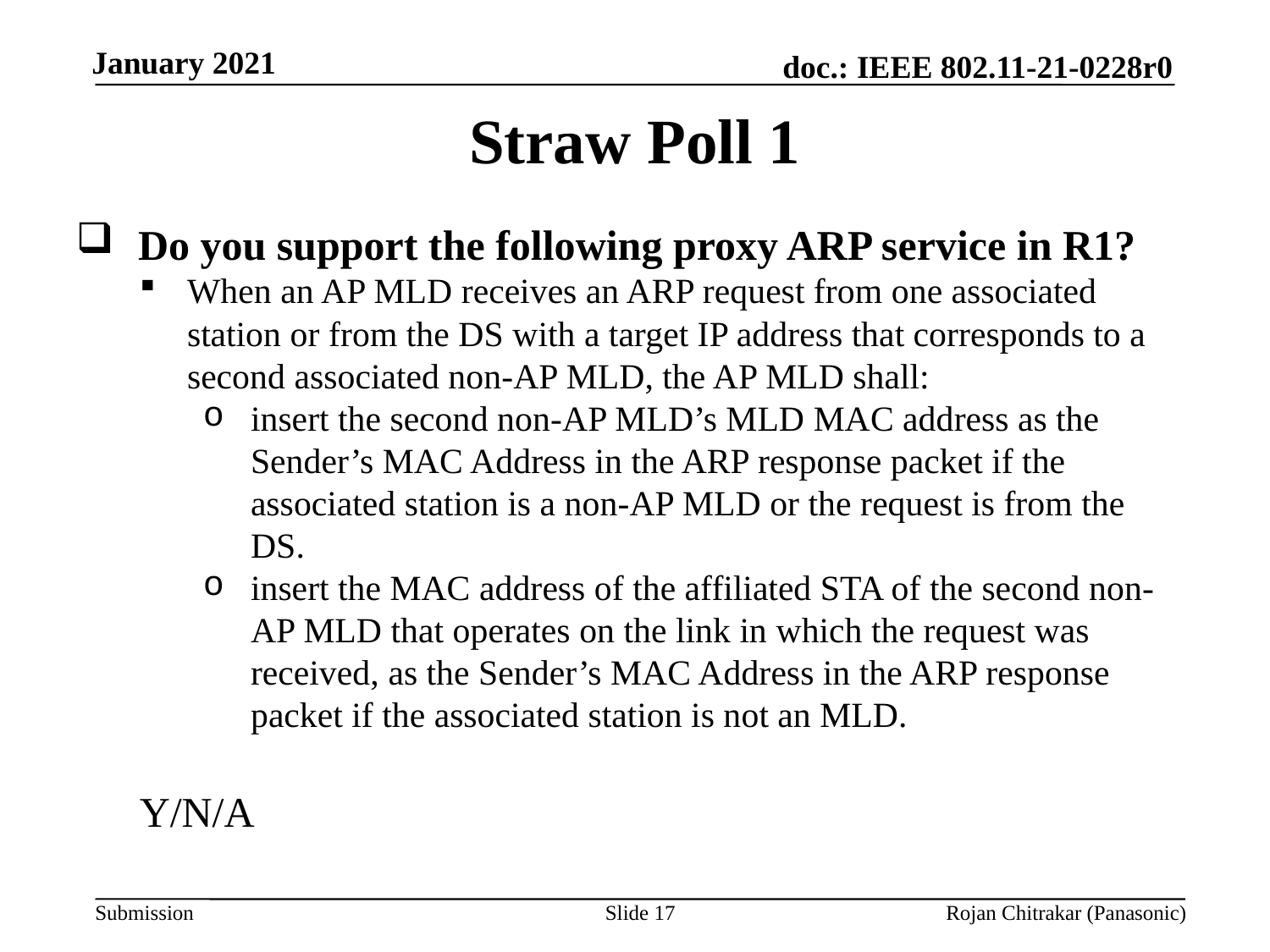

Straw Poll 1
Do you support the following proxy ARP service in R1?
When an AP MLD receives an ARP request from one associated station or from the DS with a target IP address that corresponds to a second associated non-AP MLD, the AP MLD shall:
insert the second non-AP MLD’s MLD MAC address as the Sender’s MAC Address in the ARP response packet if the associated station is a non-AP MLD or the request is from the DS.
insert the MAC address of the affiliated STA of the second non-AP MLD that operates on the link in which the request was received, as the Sender’s MAC Address in the ARP response packet if the associated station is not an MLD.

Y/N/A
Slide 17
Rojan Chitrakar (Panasonic)